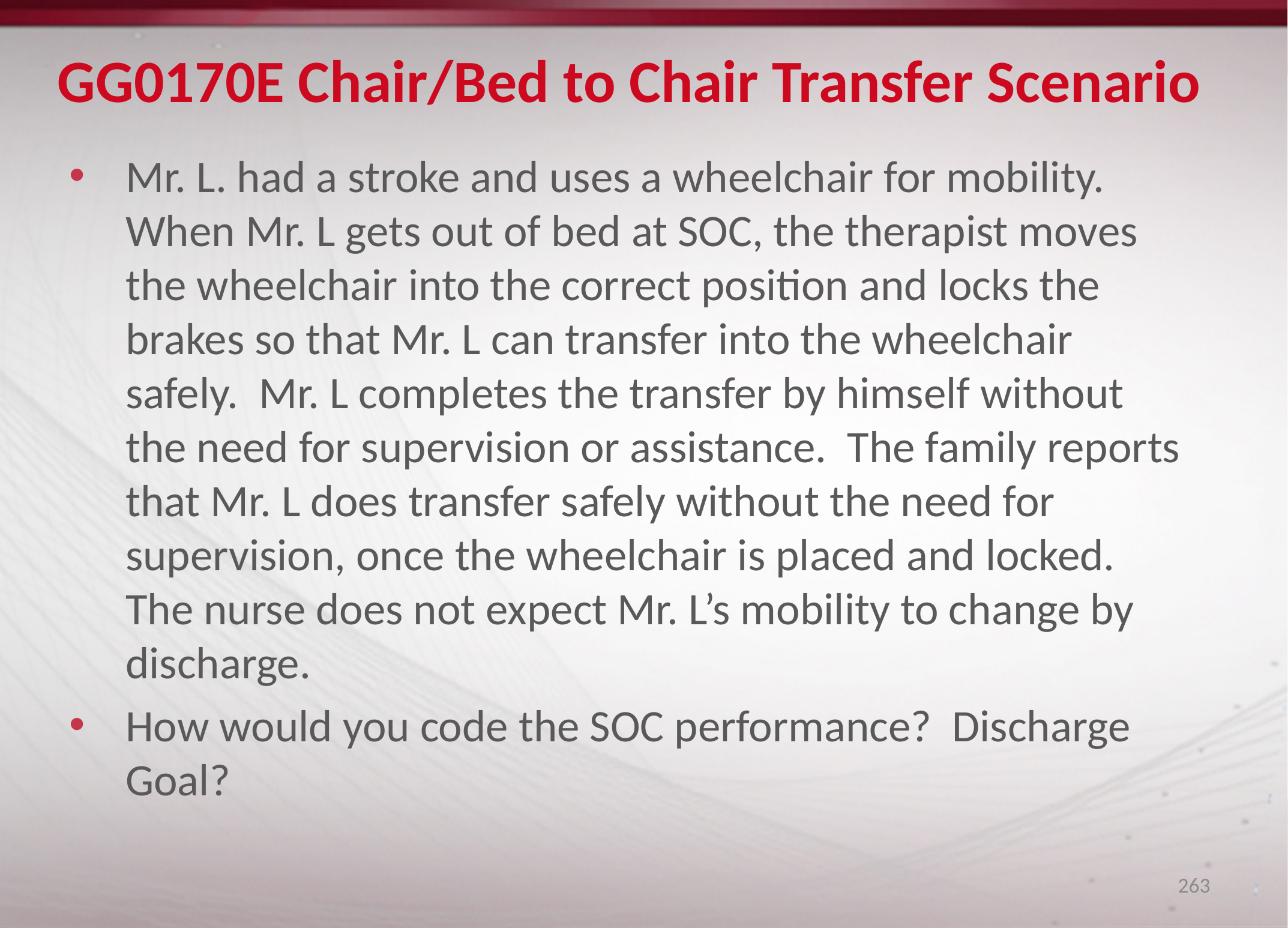

# GG0170E Chair/Bed to Chair Transfer Scenario
Mr. L. had a stroke and uses a wheelchair for mobility.  When Mr. L gets out of bed at SOC, the therapist moves the wheelchair into the correct position and locks the brakes so that Mr. L can transfer into the wheelchair safely.  Mr. L completes the transfer by himself without the need for supervision or assistance.  The family reports that Mr. L does transfer safely without the need for supervision, once the wheelchair is placed and locked.  The nurse does not expect Mr. L’s mobility to change by discharge.
How would you code the SOC performance?  Discharge Goal?
263